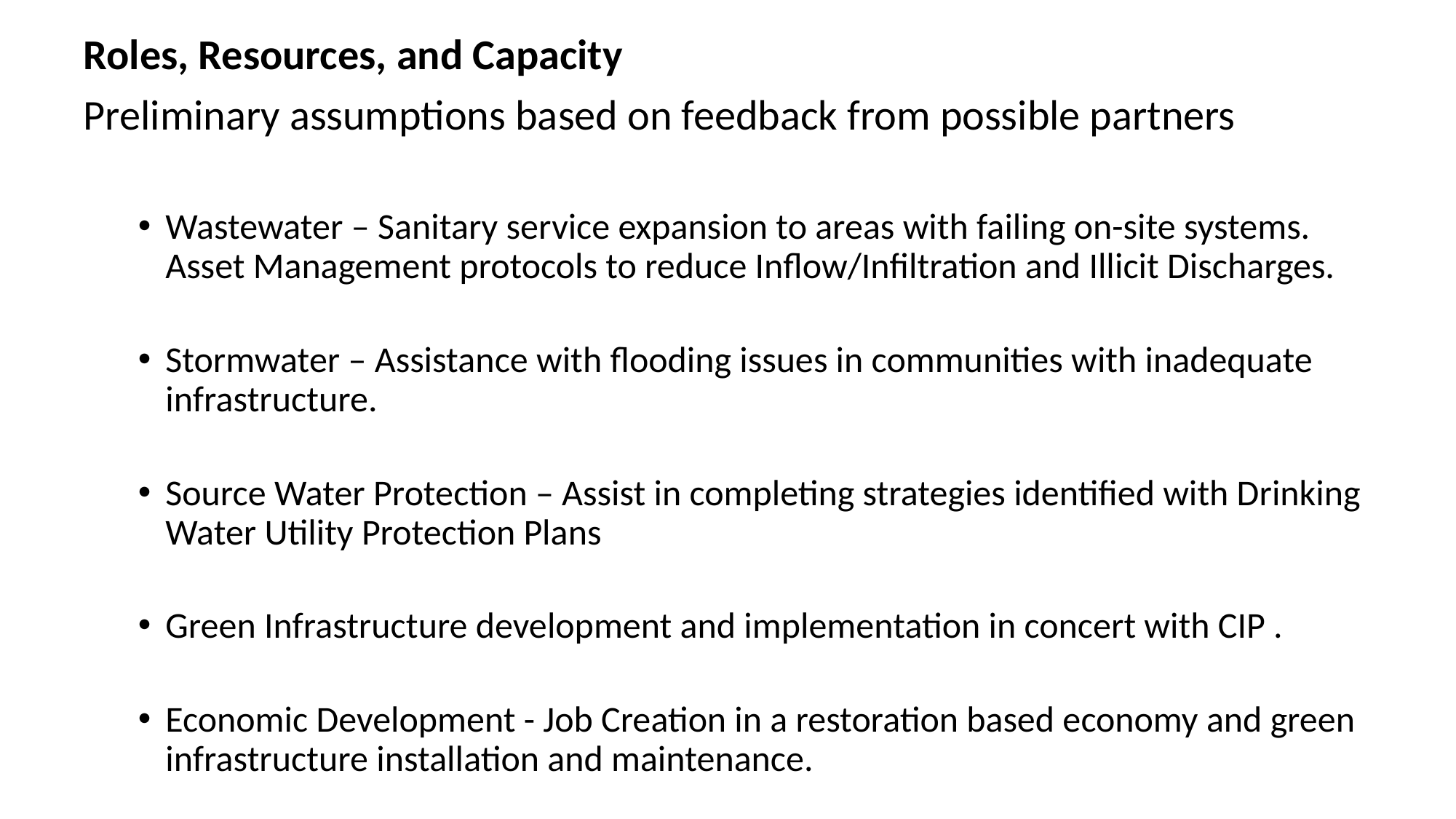

Roles, Resources, and Capacity
Preliminary assumptions based on feedback from possible partners

Wastewater – Sanitary service expansion to areas with failing on-site systems.  Asset Management protocols to reduce Inflow/Infiltration and Illicit Discharges.

Stormwater – Assistance with flooding issues in communities with inadequate infrastructure.

Source Water Protection – Assist in completing strategies identified with Drinking Water Utility Protection Plans

Green Infrastructure development and implementation in concert with CIP .

Economic Development - Job Creation in a restoration based economy and green infrastructure installation and maintenance.